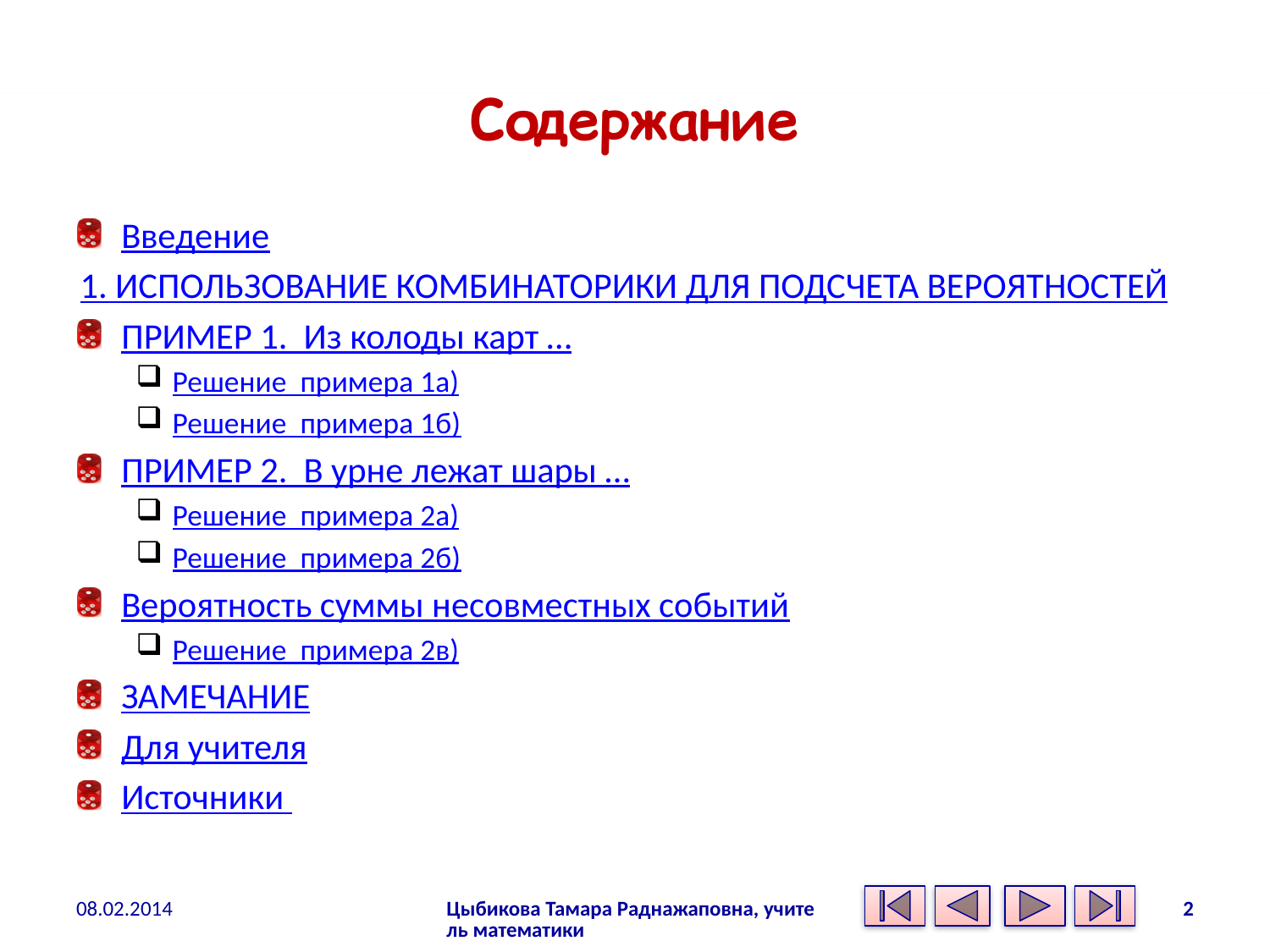

# Содержание

Введение
1. ИСПОЛЬЗОВАНИЕ КОМБИНАТОРИКИ ДЛЯ ПОДСЧЕТА ВЕРОЯТНОСТЕЙ
ПРИМЕР 1.  Из колоды карт …
Решение  примера 1а)
Решение  примера 1б)
ПРИМЕР 2.  В урне лежат шары …
Решение  примера 2а)
Решение  примера 2б)
Вероятность суммы несовместных событий
Решение  примера 2в)
ЗАМЕЧАНИЕ
Для учителя
Источники

08.02.2014
Цыбикова Тамара Раднажаповна, учитель математики
2